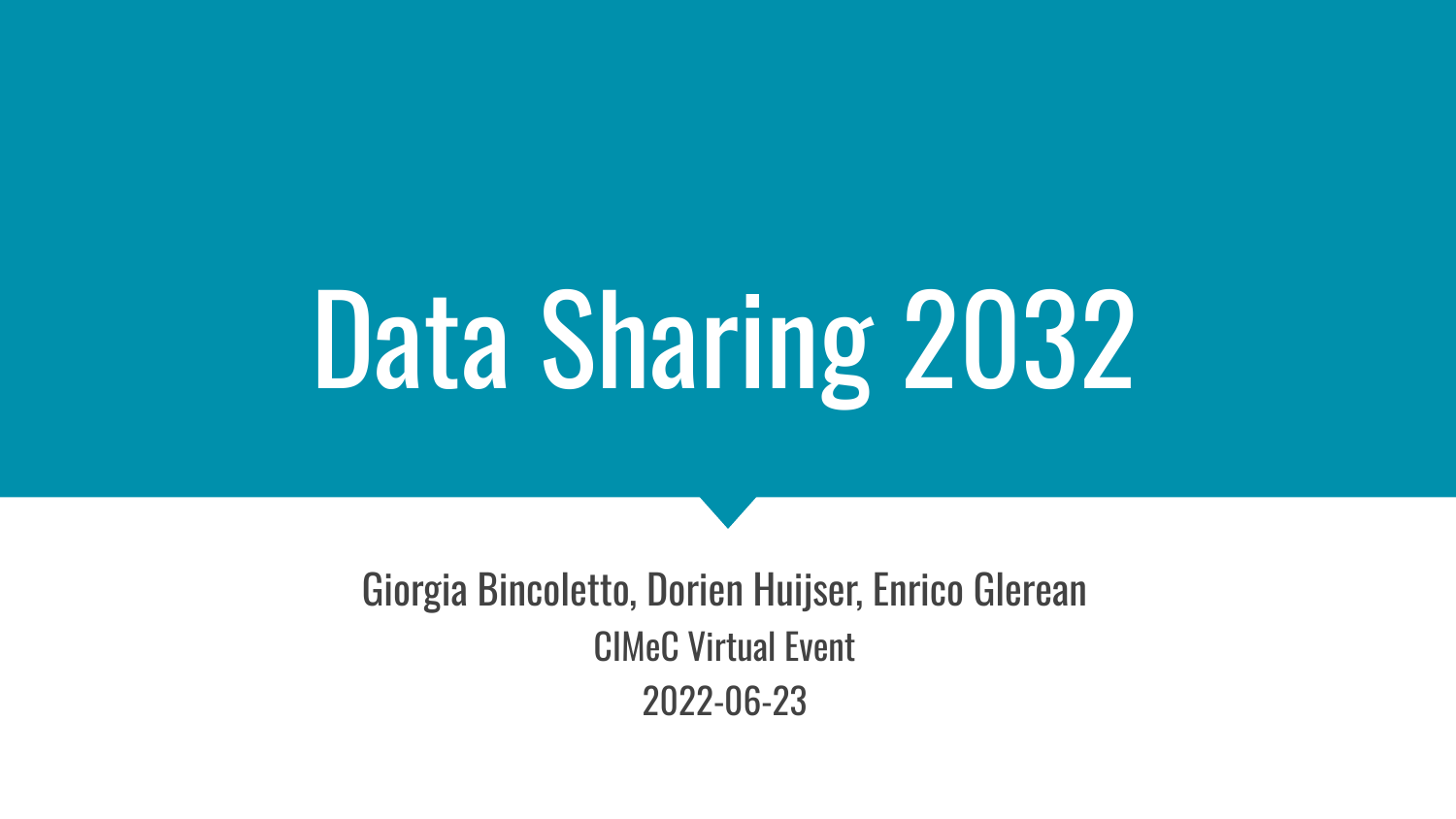

# Data Sharing 2032
Giorgia Bincoletto, Dorien Huijser, Enrico Glerean
CIMeC Virtual Event
2022-06-23